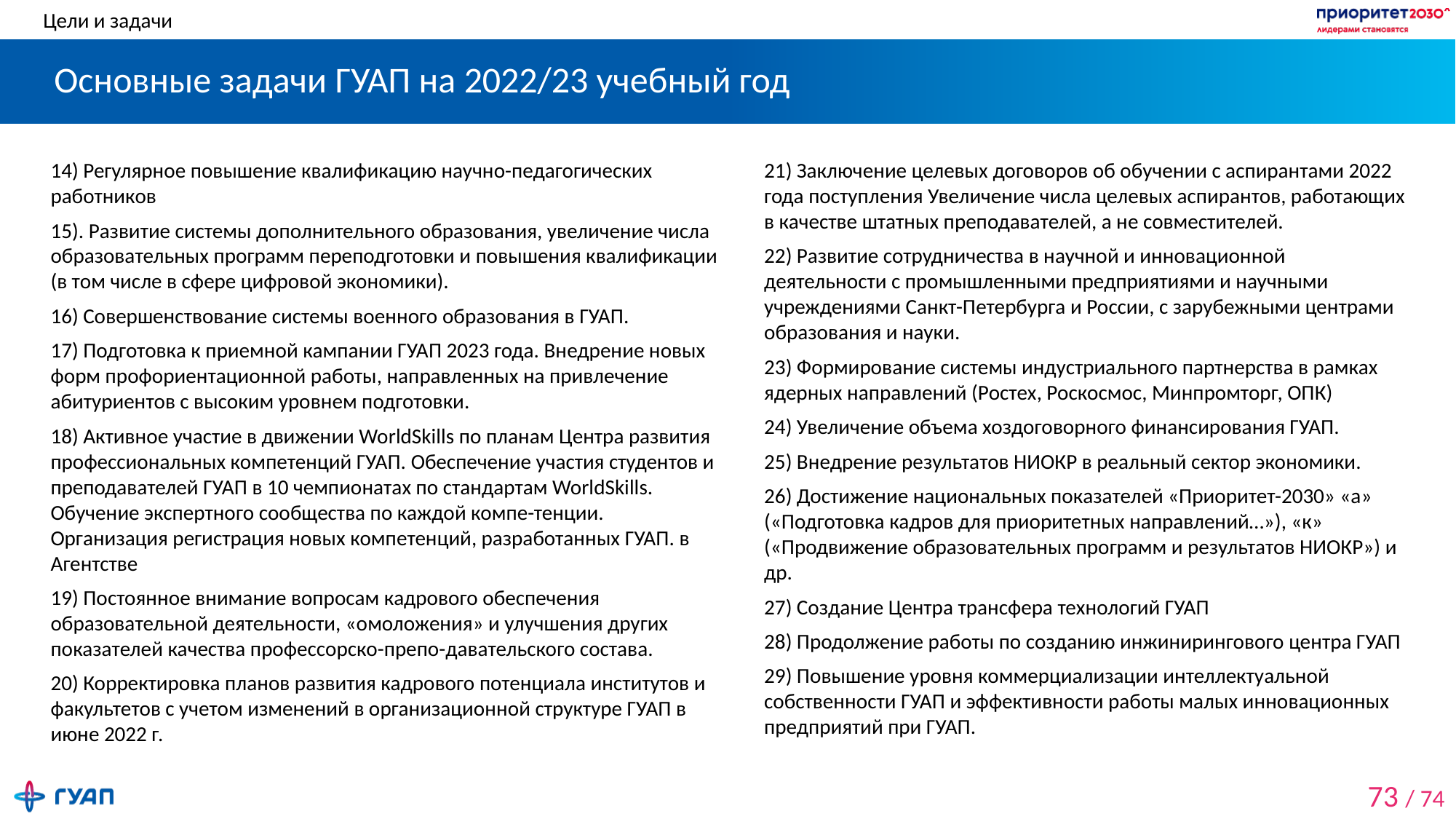

Цели и задачи
# Основные задачи ГУАП на 2022/23 учебный год
14) Регулярное повышение квалификацию научно-педагогических работников
15). Развитие системы дополнительного образования, увеличение числа образовательных программ переподготовки и повышения квалификации (в том числе в сфере цифровой экономики).
16) Совершенствование системы военного образования в ГУАП.
17) Подготовка к приемной кампании ГУАП 2023 года. Внедрение новых форм профориентационной работы, направленных на привлечение абитуриентов с высоким уровнем подготовки.
18) Активное участие в движении WorldSkills по планам Центра развития профессиональных компетенций ГУАП. Обеспечение участия студентов и преподавателей ГУАП в 10 чемпионатах по стандартам WorldSkills. Обучение экспертного сообщества по каждой компе-тенции. Организация регистрация новых компетенций, разработанных ГУАП. в Агентстве
19) Постоянное внимание вопросам кадрового обеспечения образовательной деятельности, «омоложения» и улучшения других показателей качества профессорско-препо-давательского состава.
20) Корректировка планов развития кадрового потенциала институтов и факультетов с учетом изменений в организационной структуре ГУАП в июне 2022 г.
21) Заключение целевых договоров об обучении с аспирантами 2022 года поступления Увеличение числа целевых аспирантов, работающих в качестве штатных преподавателей, а не совместителей.
22) Развитие сотрудничества в научной и инновационной деятельности с промышленными предприятиями и научными учреждениями Санкт-Петербурга и России, с зарубежными центрами образования и науки.
23) Формирование системы индустриального партнерства в рамках ядерных направлений (Ростех, Роскосмос, Минпромторг, ОПК)
24) Увеличение объема хоздоговорного финансирования ГУАП.
25) Внедрение результатов НИОКР в реальный сектор экономики.
26) Достижение национальных показателей «Приоритет-2030» «а» («Подготовка кадров для приоритетных направлений…»), «к» («Продвижение образовательных программ и результатов НИОКР») и др.
27) Создание Центра трансфера технологий ГУАП
28) Продолжение работы по созданию инжинирингового центра ГУАП
29) Повышение уровня коммерциализации интеллектуальной собственности ГУАП и эффективности работы малых инновационных предприятий при ГУАП.